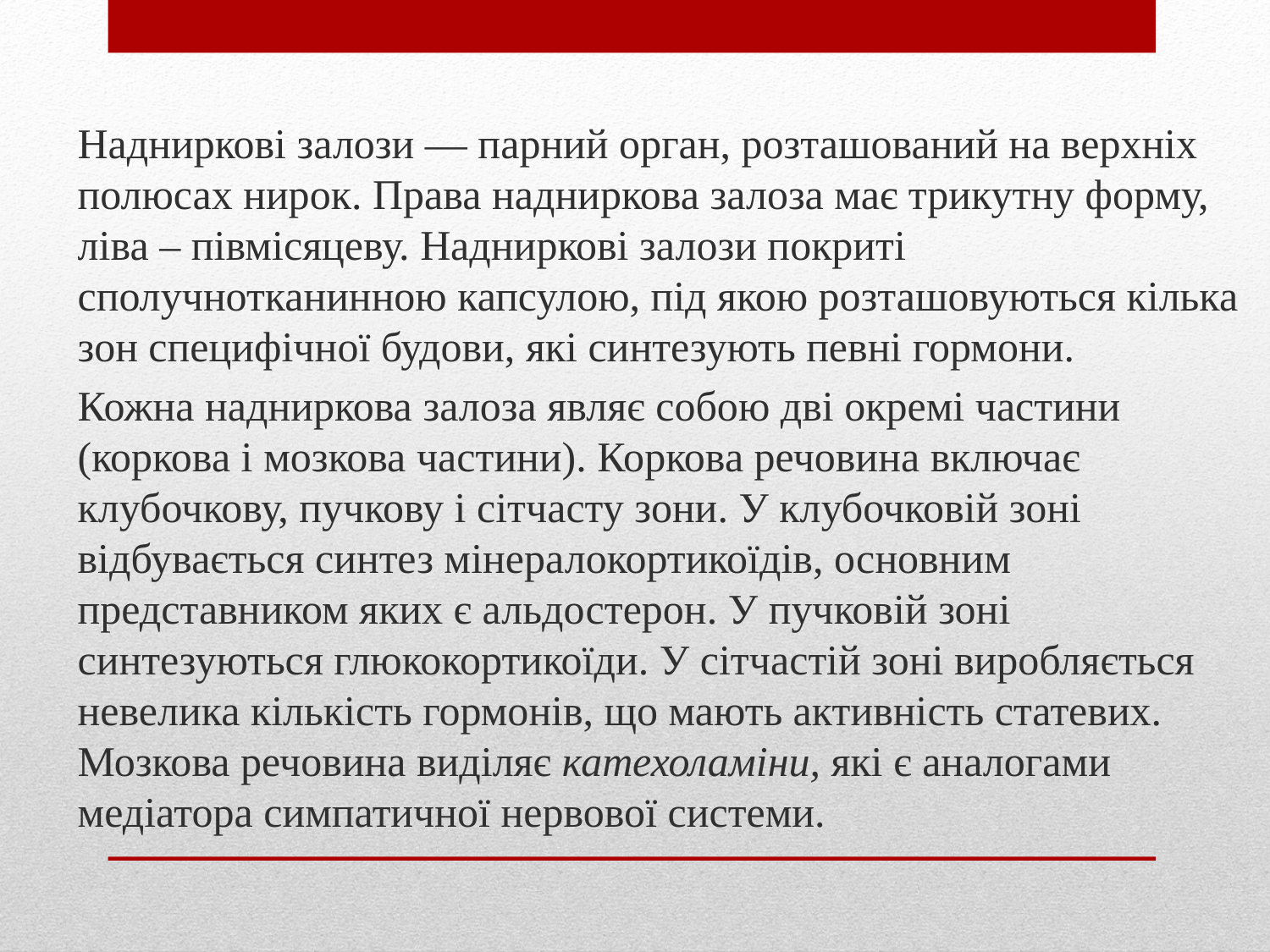

Надниркові залози — парний орган, розташований на верхніх полюсах нирок. Права надниркова залоза має трикутну форму, ліва – півмісяцеву. Надниркові залози покриті сполучнотканинною капсулою, під якою розташовуються кілька зон специфічної будови, які синтезують певні гормони.
Кожна надниркова залоза являє собою дві окремі частини (коркова і мозкова частини). Коркова речовина включає клубочкову, пучкову і сітчасту зони. У клубочковій зоні відбувається синтез мінералокортикоїдів, основним представником яких є альдостерон. У пучковій зоні синтезуються глюкокортикоїди. У сітчастій зоні виробляється невелика кількість гормонів, що мають активність статевих. Мозкова речовина виділяє катехоламіни, які є аналогами медіатора симпатичної нервової системи.